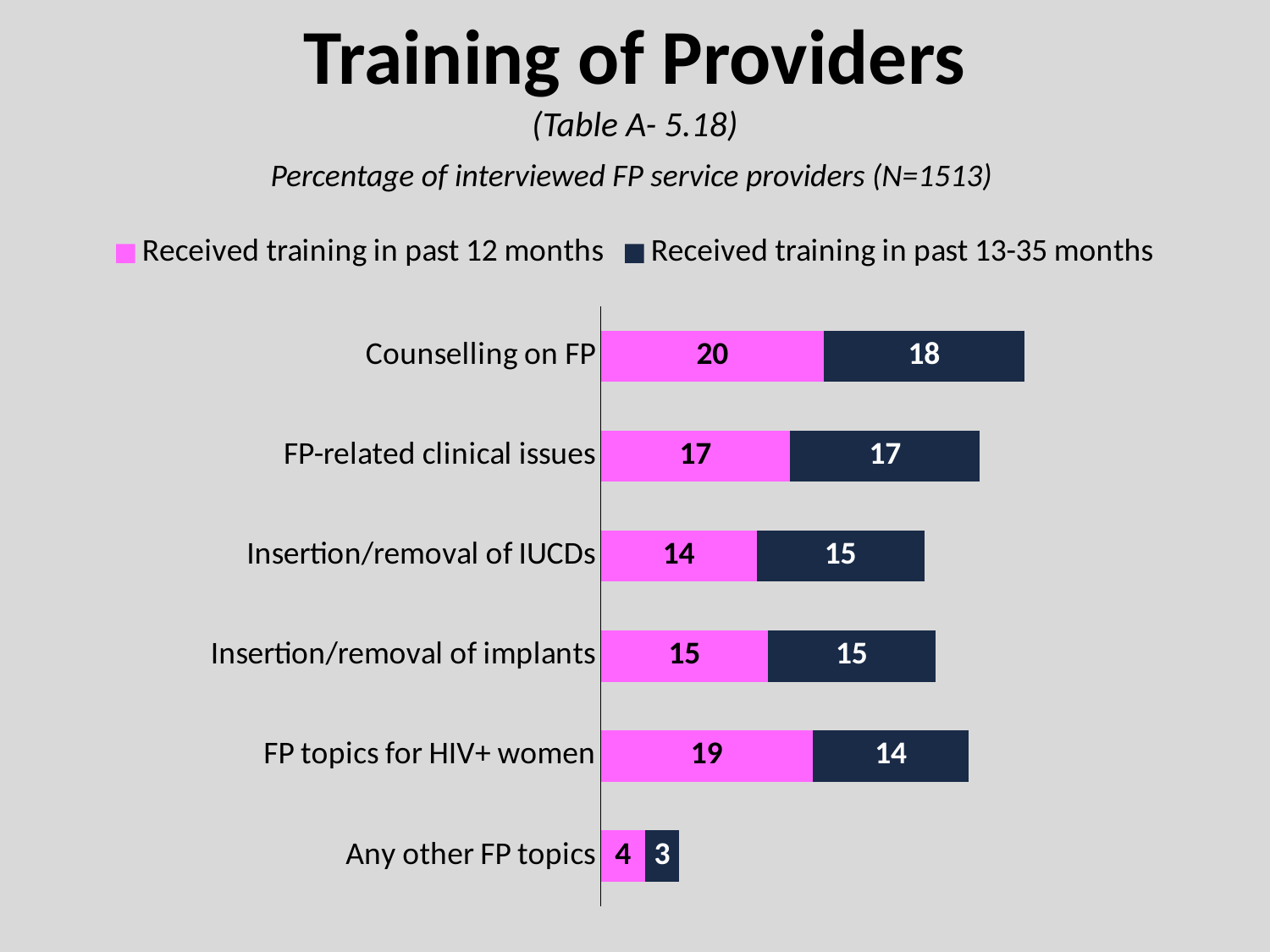

# Training of Providers
(Table A- 5.18)
Percentage of interviewed FP service providers (N=1513)

### Chart

| Category | Received training in past 12 months | Received training in past 13-35 months |
|---|---|---|
| Any other FP topics | 4.0 | 3.0 |
| FP topics for HIV+ women | 19.0 | 14.0 |
| Insertion/removal of implants | 15.0 | 15.0 |
| Insertion/removal of IUCDs | 14.0 | 15.0 |
| FP-related clinical issues | 17.0 | 17.0 |
| Counselling on FP | 20.0 | 18.0 |